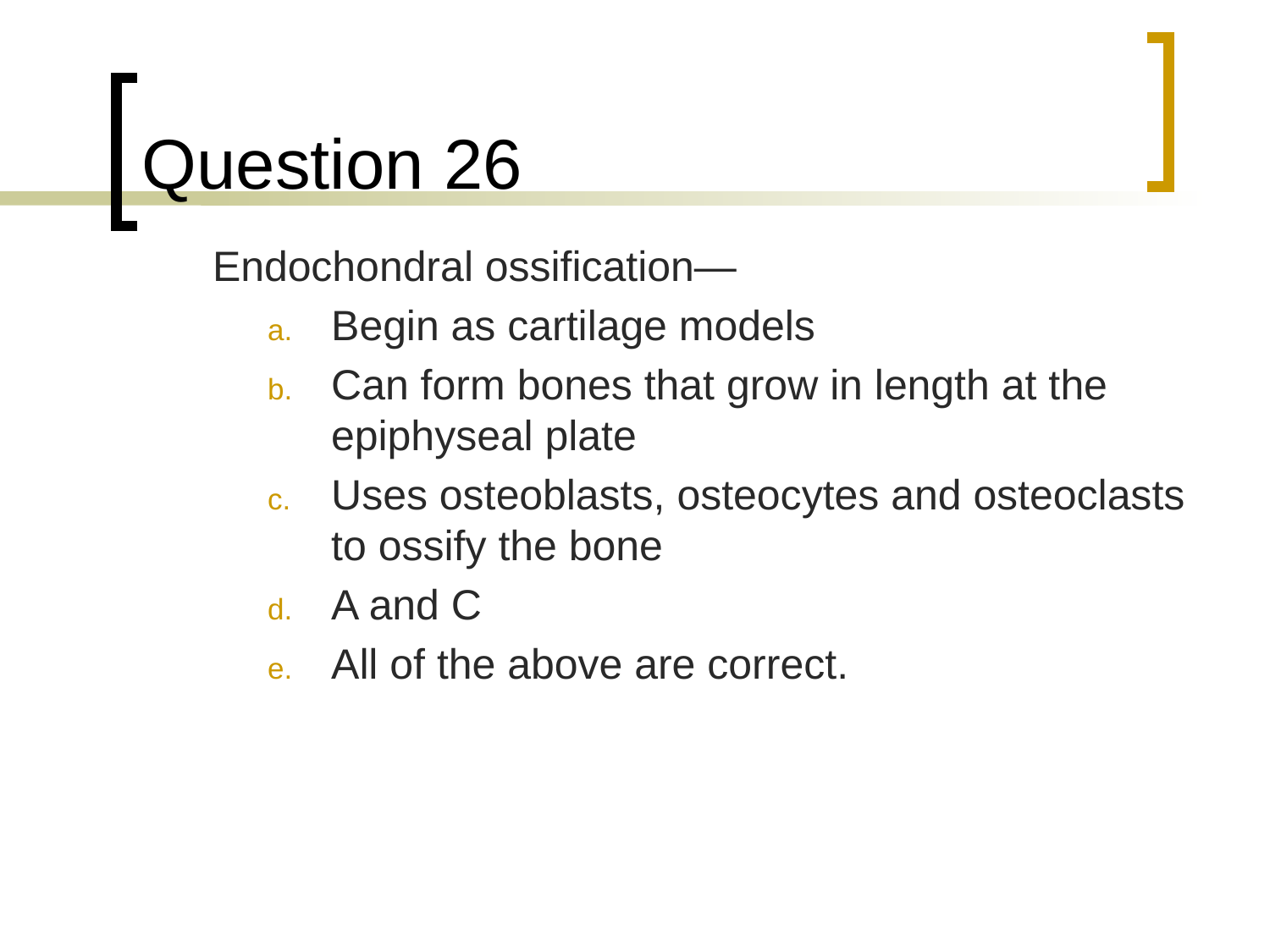

# Question 26
	Endochondral ossification—
Begin as cartilage models
Can form bones that grow in length at the epiphyseal plate
Uses osteoblasts, osteocytes and osteoclasts to ossify the bone
A and C
All of the above are correct.